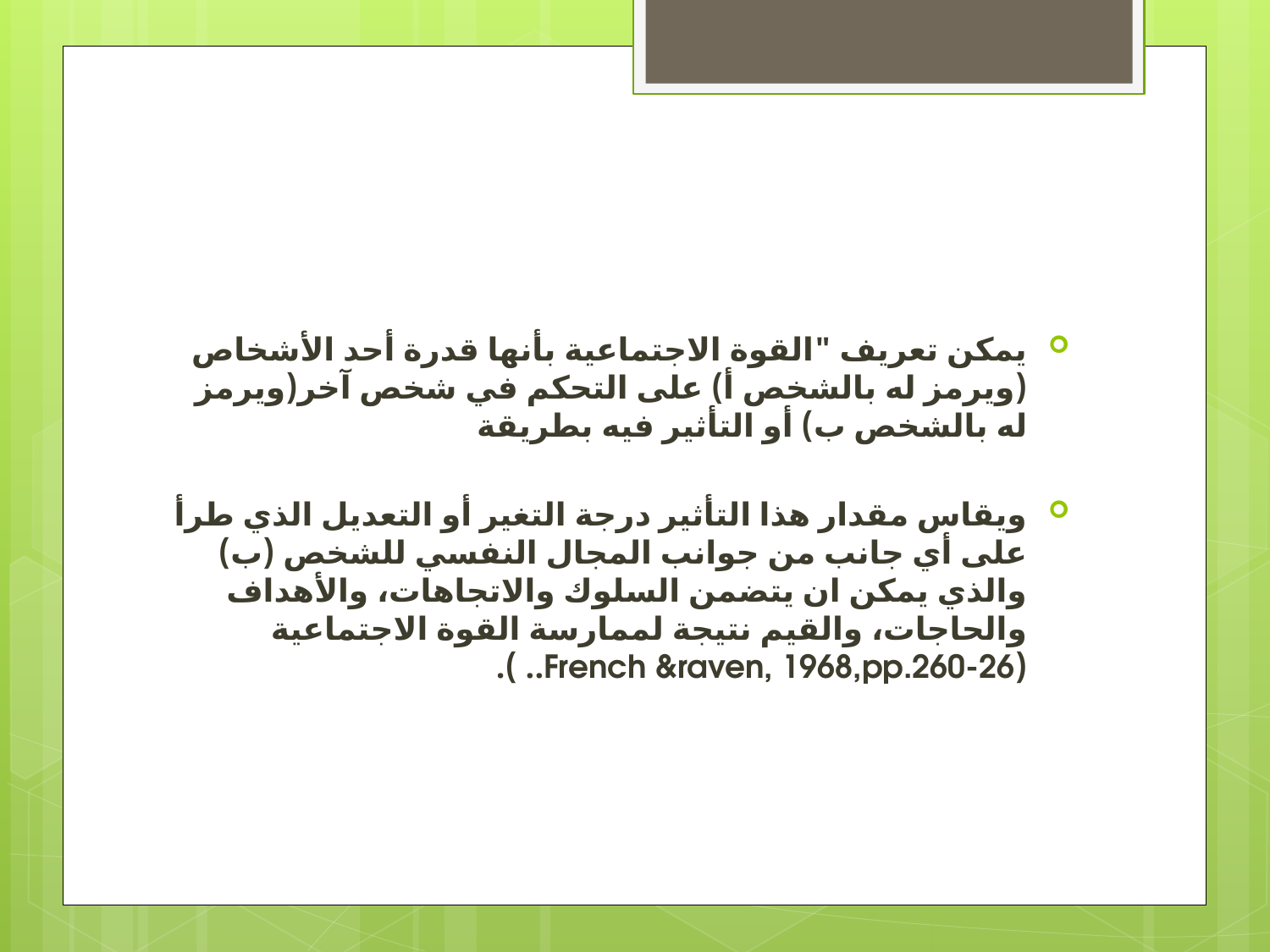

يمكن تعريف "القوة الاجتماعية بأنها قدرة أحد الأشخاص (ويرمز له بالشخص أ) على التحكم في شخص آخر(ويرمز له بالشخص ب) أو التأثير فيه بطريقة

ويقاس مقدار هذا التأثير درجة التغير أو التعديل الذي طرأ على أي جانب من جوانب المجال النفسي للشخص (ب) والذي يمكن ان يتضمن السلوك والاتجاهات، والأهداف والحاجات، والقيم نتيجة لممارسة القوة الاجتماعية (French &raven, 1968,pp.260-26.. ).